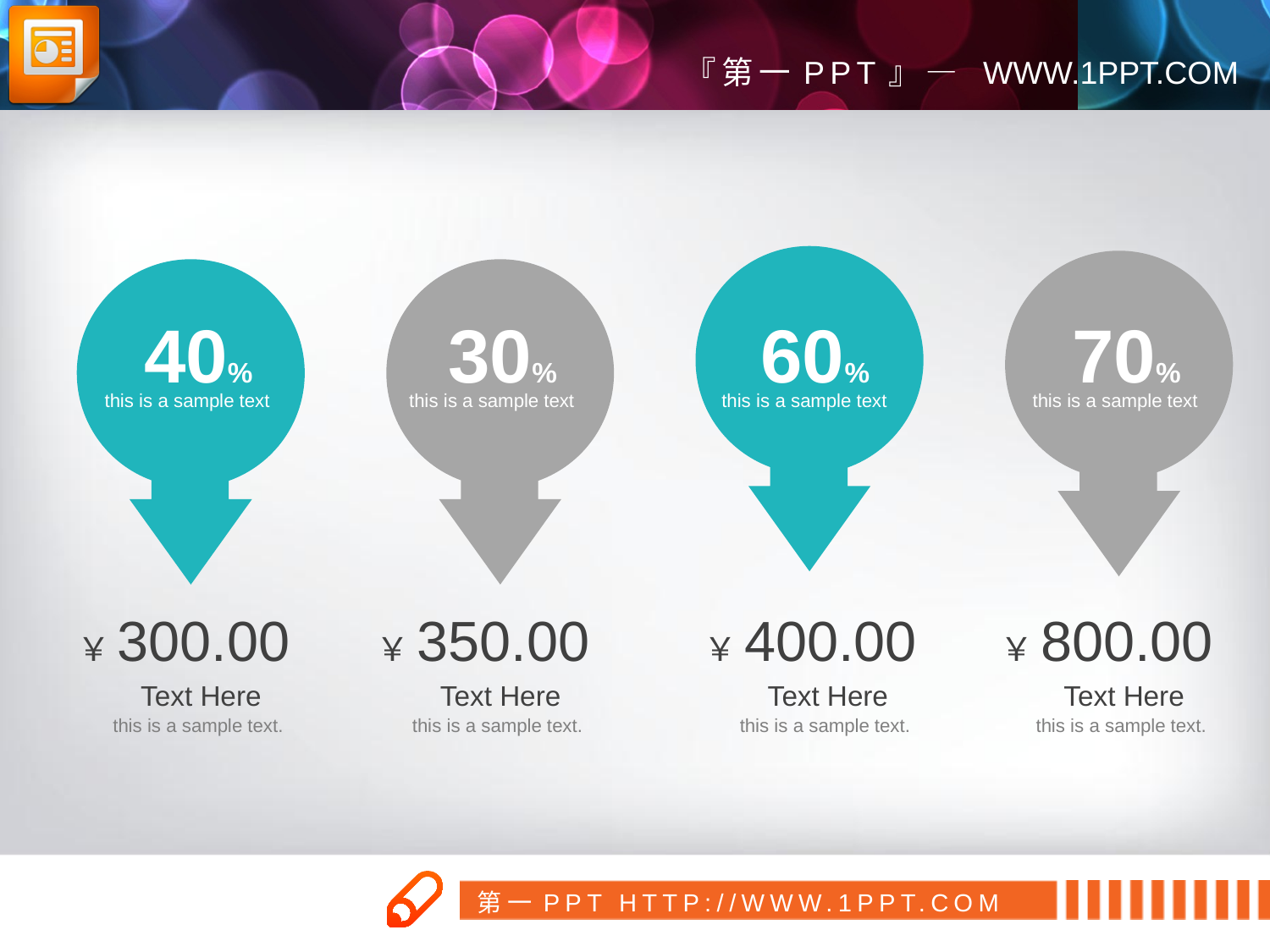

40%
this is a sample text
30%
this is a sample text
60%
this is a sample text
70%
this is a sample text
￥300.00
￥350.00
￥400.00
￥800.00
Text Here
this is a sample text.
Text Here
this is a sample text.
Text Here
this is a sample text.
Text Here
this is a sample text.